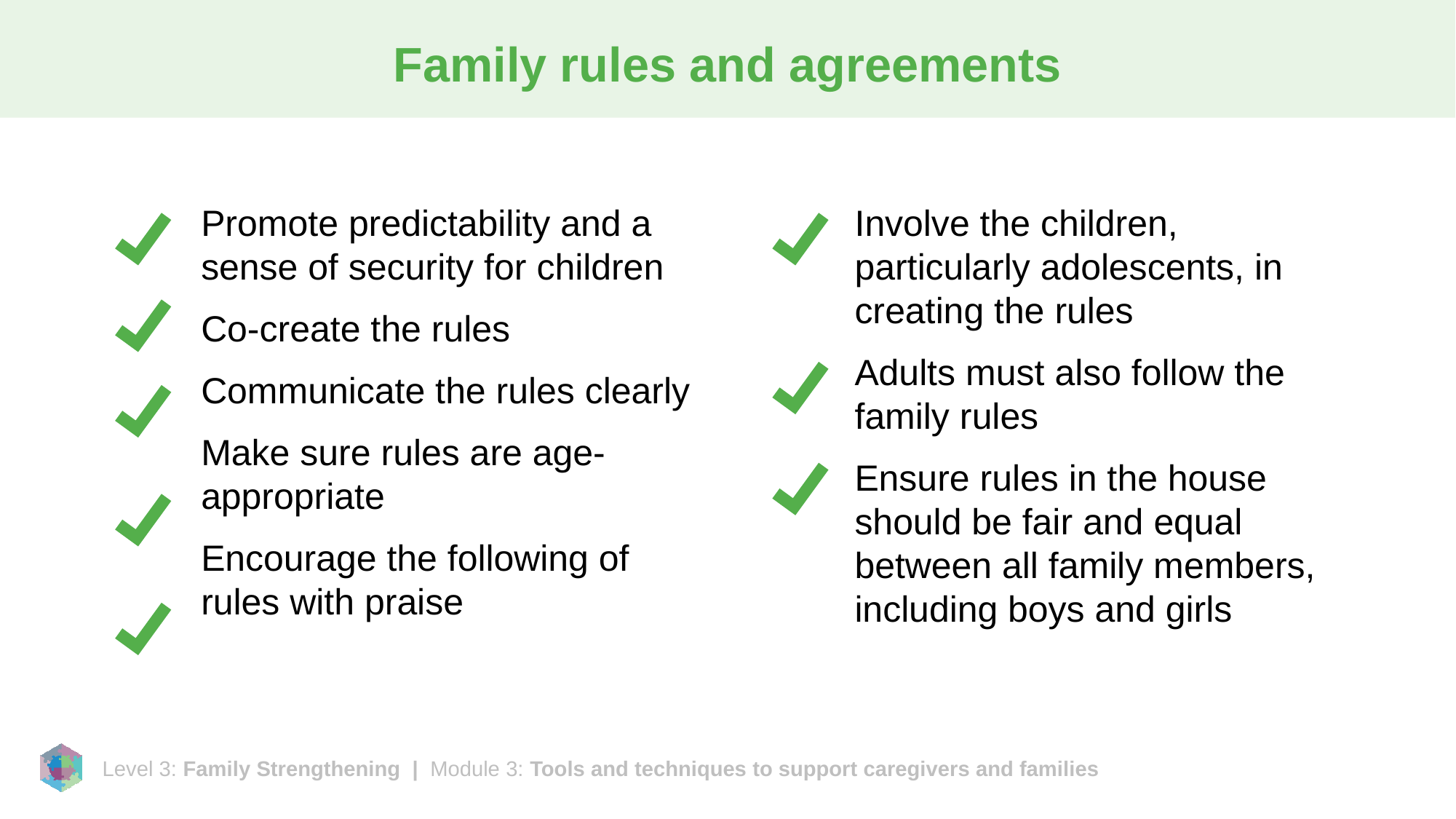

# Family rules and agreements
Promote predictability and a sense of security for children
Co-create the rules
Communicate the rules clearly
Make sure rules are age-appropriate
Encourage the following of rules with praise
Involve the children, particularly adolescents, in creating the rules
Adults must also follow the family rules
Ensure rules in the house should be fair and equal between all family members, including boys and girls